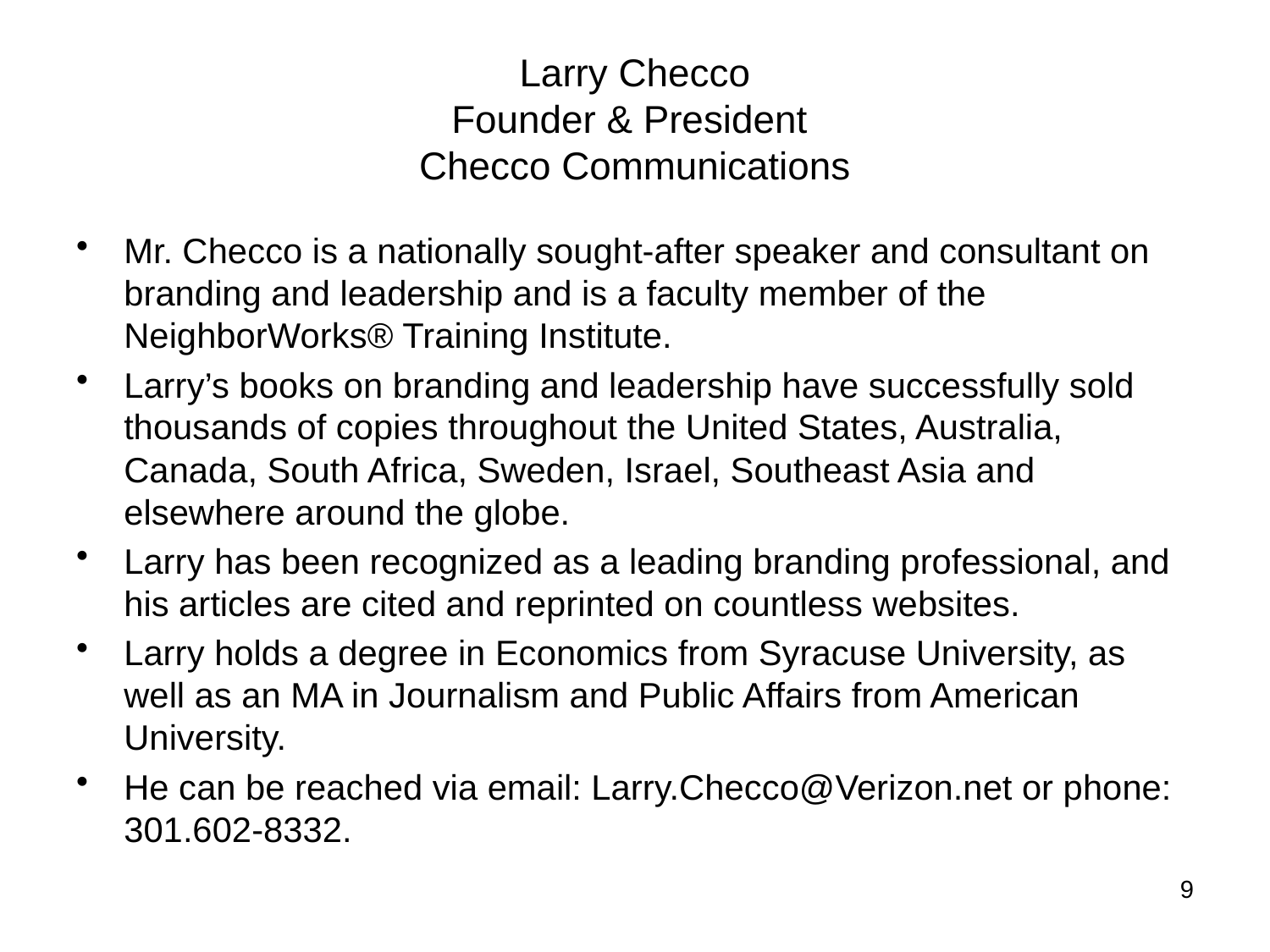

# Larry Checco Founder & President Checco Communications
Mr. Checco is a nationally sought-after speaker and consultant on branding and leadership and is a faculty member of the NeighborWorks® Training Institute.
Larry’s books on branding and leadership have successfully sold thousands of copies throughout the United States, Australia, Canada, South Africa, Sweden, Israel, Southeast Asia and elsewhere around the globe.
Larry has been recognized as a leading branding professional, and his articles are cited and reprinted on countless websites.
Larry holds a degree in Economics from Syracuse University, as well as an MA in Journalism and Public Affairs from American University.
He can be reached via email: Larry.Checco@Verizon.net or phone: 301.602-8332.
9